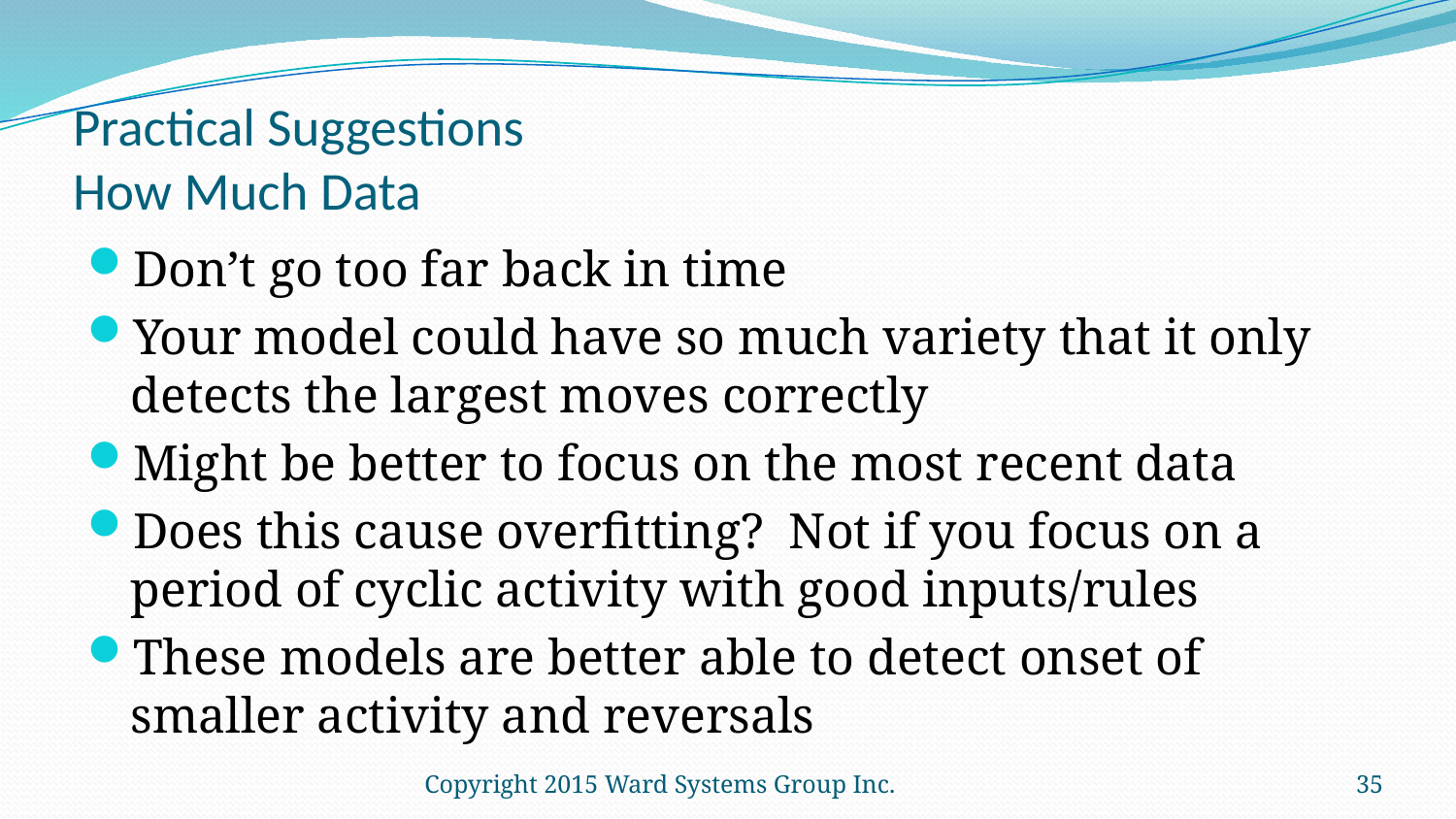

# Practical Suggestions How Much Data
Don’t go too far back in time
Your model could have so much variety that it only  detects the largest moves correctly
Might be better to focus on the most recent data
Does this cause overfitting?  Not if you focus on a period of cyclic activity with good inputs/rules
These models are better able to detect onset of smaller activity and reversals

Copyright 2015 Ward Systems Group Inc.
35